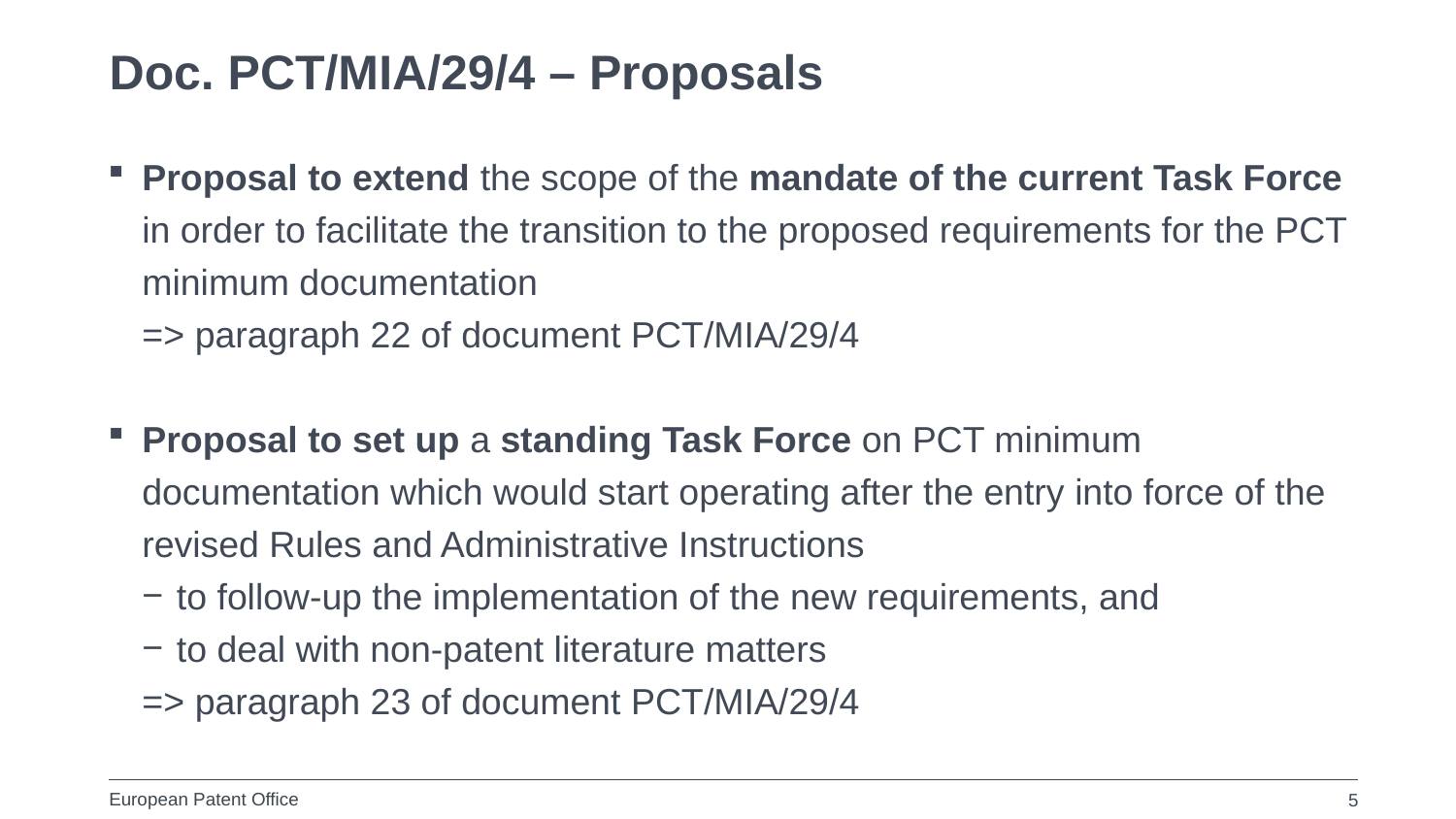

# Doc. PCT/MIA/29/4 – Proposals
Proposal to extend the scope of the mandate of the current Task Force in order to facilitate the transition to the proposed requirements for the PCT minimum documentation
=> paragraph 22 of document PCT/MIA/29/4

Proposal to set up a standing Task Force on PCT minimum documentation which would start operating after the entry into force of the revised Rules and Administrative Instructions
to follow-up the implementation of the new requirements, and
to deal with non-patent literature matters
=> paragraph 23 of document PCT/MIA/29/4

5